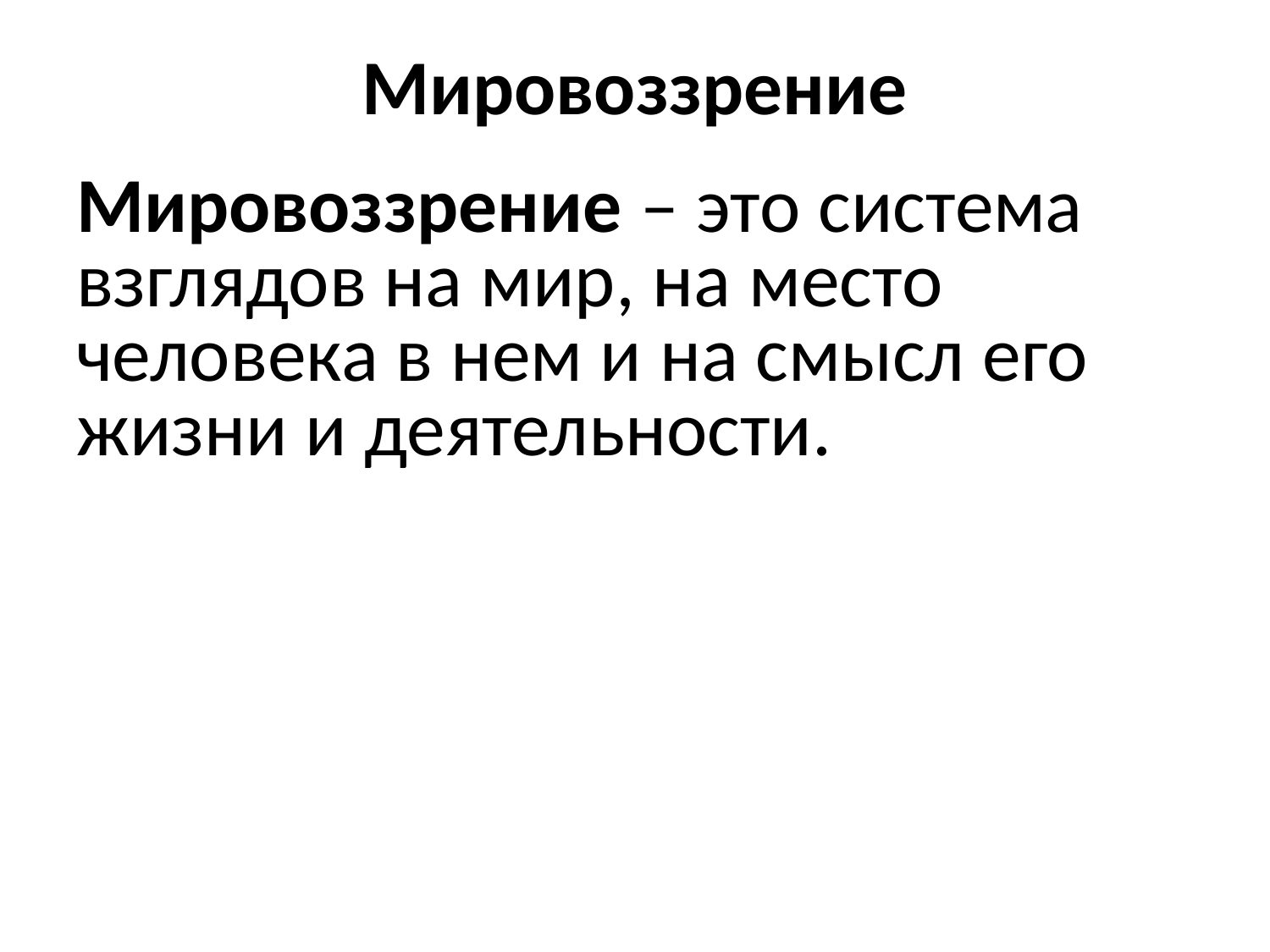

# Мировоззрение
Мировоззрение – это система взглядов на мир, на место человека в нем и на смысл его жизни и деятельности.